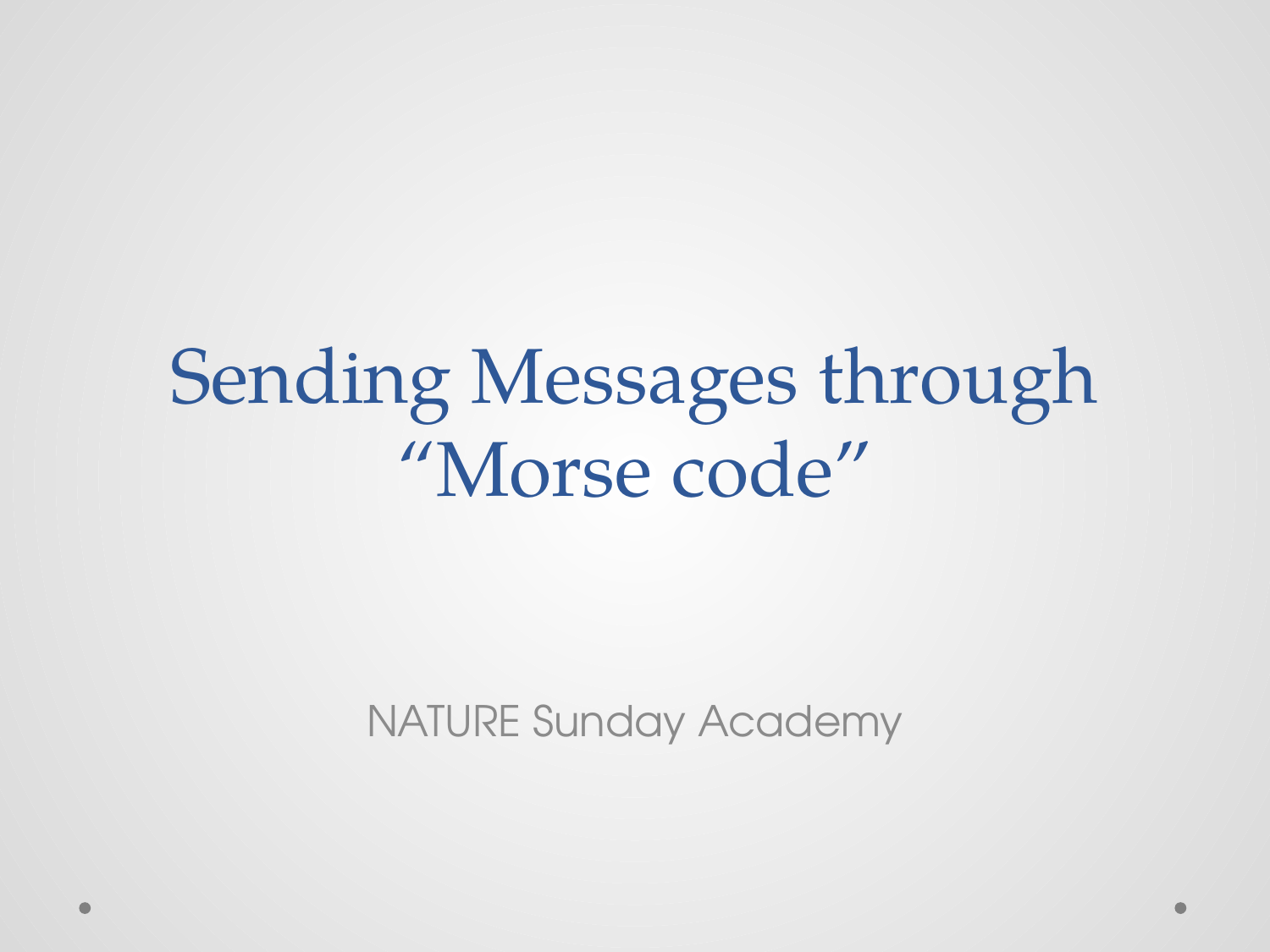

# Sending Messages through “Morse code”
NATURE Sunday Academy